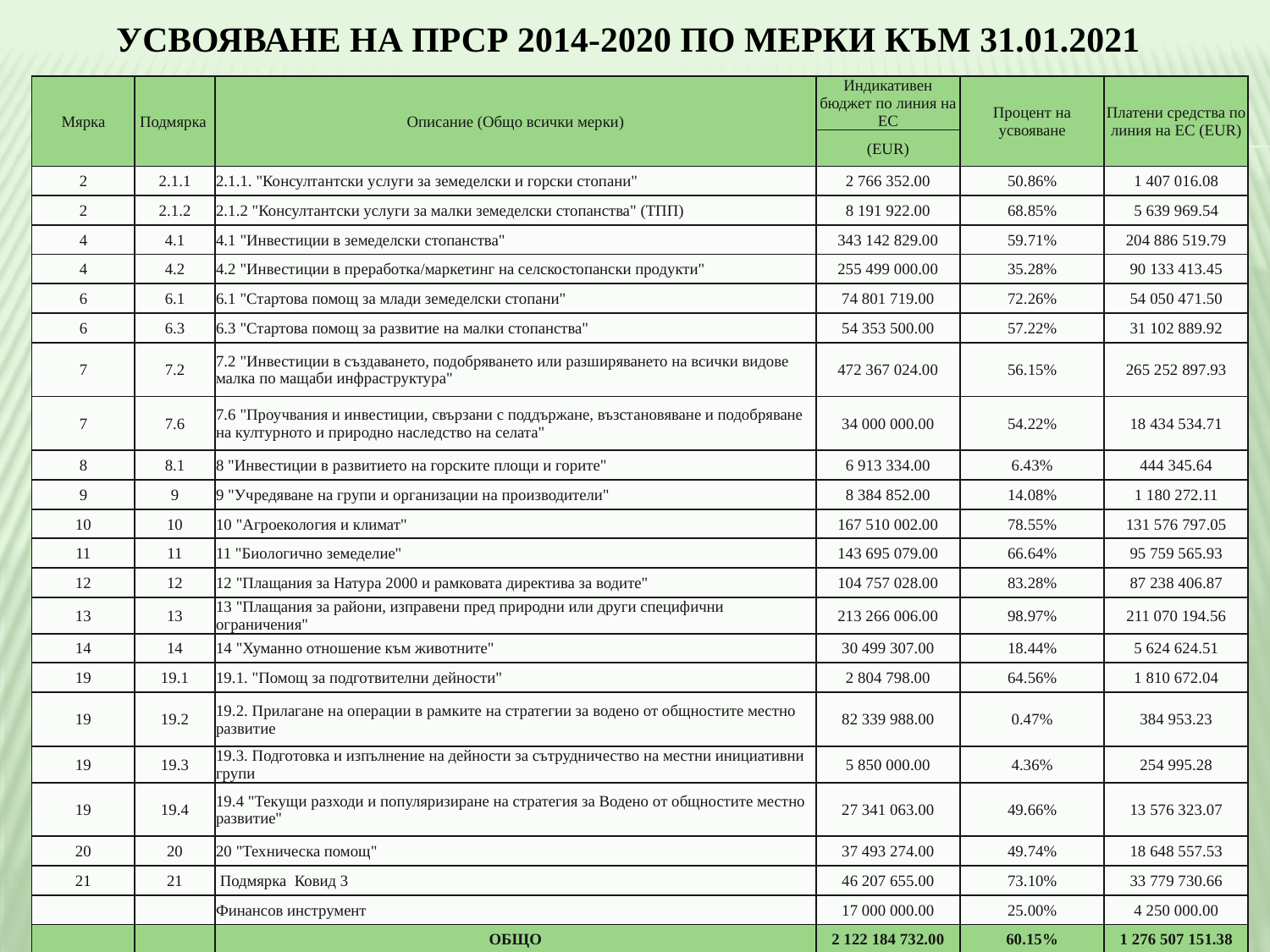

# УСВОЯВАНЕ НА ПРСР 2014-2020 ПО МЕРКИ КЪМ 31.01.2021
| Мярка | Подмярка | Описание (Общо всички мерки) | Индикативен бюджет по линия на ЕС | Процент на усвояване | Платени средства по линия на ЕС (EUR) |
| --- | --- | --- | --- | --- | --- |
|  |  |  | (EUR) |  |  |
| 2 | 2.1.1 | 2.1.1. "Консултантски услуги за земеделски и горски стопани" | 2 766 352.00 | 50.86% | 1 407 016.08 |
| 2 | 2.1.2 | 2.1.2 "Консултантски услуги за малки земеделски стопанства" (TПП) | 8 191 922.00 | 68.85% | 5 639 969.54 |
| 4 | 4.1 | 4.1 "Инвестиции в земеделски стопанства" | 343 142 829.00 | 59.71% | 204 886 519.79 |
| 4 | 4.2 | 4.2 "Инвестиции в преработка/маркетинг на селскостопански продукти" | 255 499 000.00 | 35.28% | 90 133 413.45 |
| 6 | 6.1 | 6.1 "Стартова помощ за млади земеделски стопани" | 74 801 719.00 | 72.26% | 54 050 471.50 |
| 6 | 6.3 | 6.3 "Стартова помощ за развитие на малки стопанства" | 54 353 500.00 | 57.22% | 31 102 889.92 |
| 7 | 7.2 | 7.2 "Инвестиции в създаването, подобряването или разширяването на всички видове малка по мащаби инфраструктура" | 472 367 024.00 | 56.15% | 265 252 897.93 |
| 7 | 7.6 | 7.6 "Проучвания и инвестиции, свързани с поддържане, възстановяване и подобряване на културното и природно наследство на селата" | 34 000 000.00 | 54.22% | 18 434 534.71 |
| 8 | 8.1 | 8 "Инвестиции в развитието на горските площи и горите" | 6 913 334.00 | 6.43% | 444 345.64 |
| 9 | 9 | 9 "Учредяване на групи и организации на производители" | 8 384 852.00 | 14.08% | 1 180 272.11 |
| 10 | 10 | 10 "Агроекология и климат" | 167 510 002.00 | 78.55% | 131 576 797.05 |
| 11 | 11 | 11 "Биологично земеделие" | 143 695 079.00 | 66.64% | 95 759 565.93 |
| 12 | 12 | 12 "Плащания за Натура 2000 и рамковата директива за водите" | 104 757 028.00 | 83.28% | 87 238 406.87 |
| 13 | 13 | 13 "Плащания за райони, изправени пред природни или други специфични ограничения" | 213 266 006.00 | 98.97% | 211 070 194.56 |
| 14 | 14 | 14 "Хуманно отношение към животните" | 30 499 307.00 | 18.44% | 5 624 624.51 |
| 19 | 19.1 | 19.1. "Помощ за подготвителни дейности" | 2 804 798.00 | 64.56% | 1 810 672.04 |
| 19 | 19.2 | 19.2. Прилагане на операции в рамките на стратегии за водено от общностите местно развитие | 82 339 988.00 | 0.47% | 384 953.23 |
| 19 | 19.3 | 19.3. Подготовка и изпълнение на дейности за сътрудничество на местни инициативни групи | 5 850 000.00 | 4.36% | 254 995.28 |
| 19 | 19.4 | 19.4 "Текущи разходи и популяризиране на стратегия за Водено от общностите местно развитие" | 27 341 063.00 | 49.66% | 13 576 323.07 |
| 20 | 20 | 20 "Техническа помощ" | 37 493 274.00 | 49.74% | 18 648 557.53 |
| 21 | 21 | Подмярка Ковид 3 | 46 207 655.00 | 73.10% | 33 779 730.66 |
|  |  | Финансов инструмент | 17 000 000.00 | 25.00% | 4 250 000.00 |
|  |  | ОБЩО | 2 122 184 732.00 | 60.15% | 1 276 507 151.38 |
3